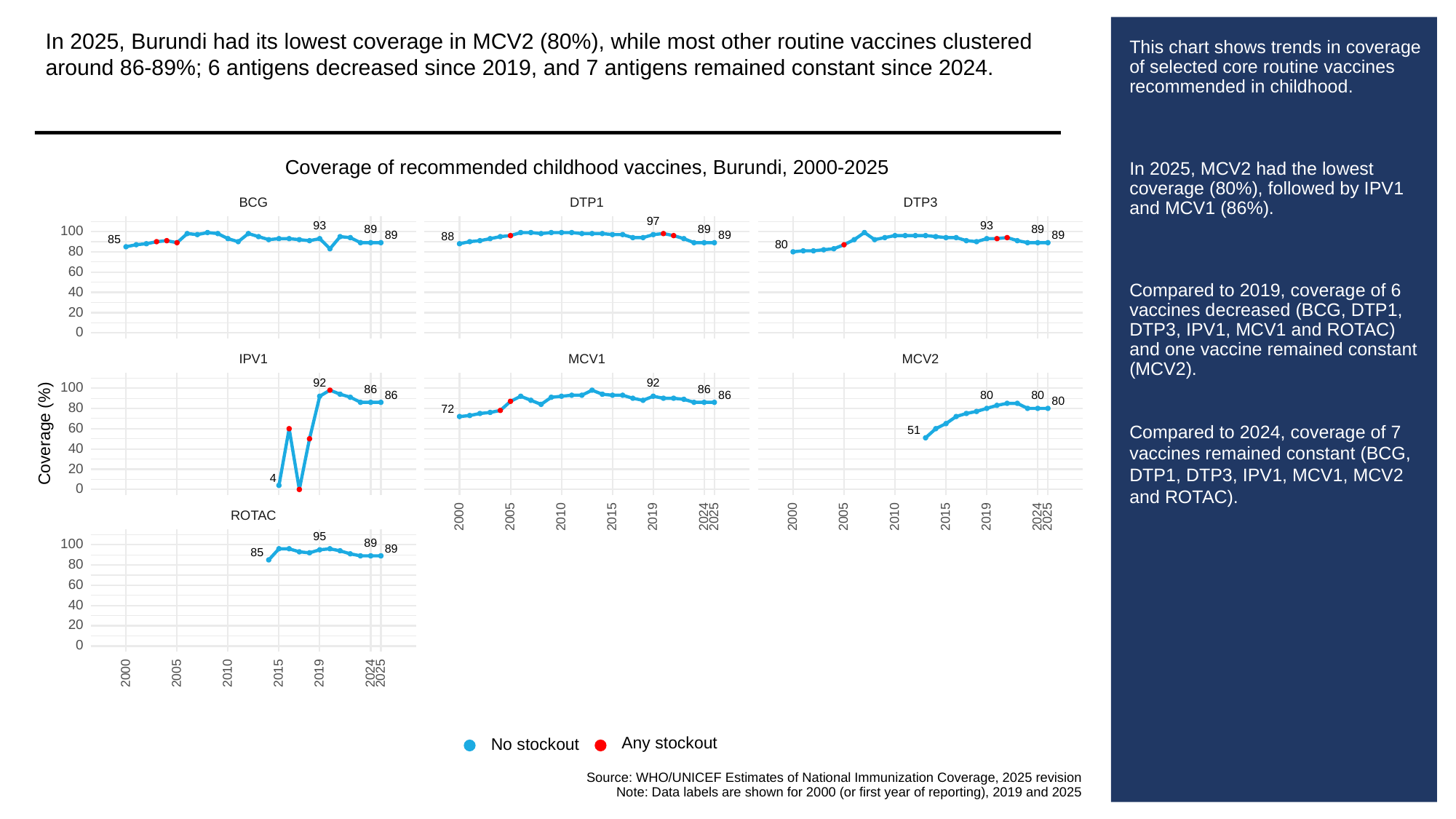

In 2025, Burundi had its lowest coverage in MCV2 (80%), while most other routine vaccines clustered around 86-89%; 6 antigens decreased since 2019, and 7 antigens remained constant since 2024.
# This chart shows trends in coverage of selected core routine vaccines recommended in childhood.

In 2025, MCV2 had the lowest coverage (80%), followed by IPV1 and MCV1 (86%).

Compared to 2019, coverage of 6 vaccines decreased (BCG, DTP1, DTP3, IPV1, MCV1 and ROTAC) and one vaccine remained constant (MCV2).

Compared to 2024, coverage of 7 vaccines remained constant (BCG, DTP1, DTP3, IPV1, MCV1, MCV2 and ROTAC).

Coverage of recommended childhood vaccines, Burundi, 2000-2025
BCG
DTP3
DTP1

97

93
93
89
89
89
100

89
89
89

88

85

80

80

60

40

20

0

MCV1
MCV2
IPV1

92
92
100
86
86

86
86
80
80

80

80

72

60
Coverage (%)

51

40

20

4

0

ROTAC
2000
2005
2010
2015
2019
2024
2025
2000
2005
2010
2015
2019
2024
2025

95

89
100

89

85

80

60

40

20

0

2000
2005
2010
2015
2019
2024
2025
Any stockout
No stockout

Source: WHO/UNICEF Estimates of National Immunization Coverage, 2025 revision
Note: Data labels are shown for 2000 (or first year of reporting), 2019 and 2025